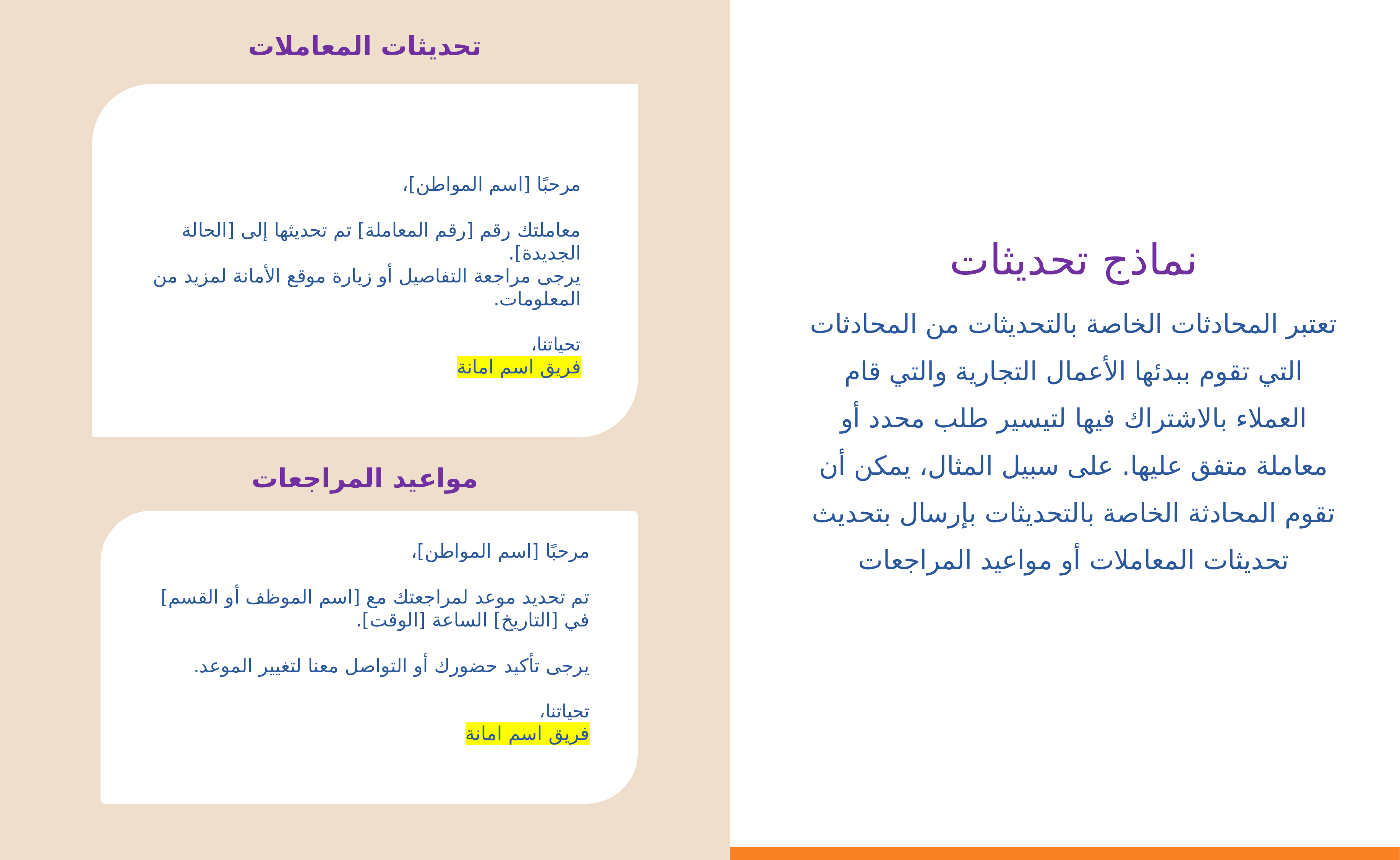

تحديثات المعاملات

مرحبًا [اسم المواطن]،

معاملتك رقم [رقم المعاملة] تم تحديثها إلى [الحالة الجديدة].
يرجى مراجعة التفاصيل أو زيارة موقع الأمانة لمزيد من المعلومات.

تحياتنا،
فريق اسم امانة

نماذج تحديثات
تعتبر المحادثات الخاصة بالتحديثات من المحادثات التي تقوم ببدئها الأعمال التجارية والتي قام العملاء بالاشتراك فيها لتيسير طلب محدد أو معاملة متفق عليها. على سبيل المثال، يمكن أن تقوم المحادثة الخاصة بالتحديثات بإرسال بتحديث تحديثات المعاملات أو مواعيد المراجعات
مواعيد المراجعات

مرحبًا [اسم المواطن]،

تم تحديد موعد لمراجعتك مع [اسم الموظف أو القسم] في [التاريخ] الساعة [الوقت].

يرجى تأكيد حضورك أو التواصل معنا لتغيير الموعد.

تحياتنا،
فريق اسم امانة